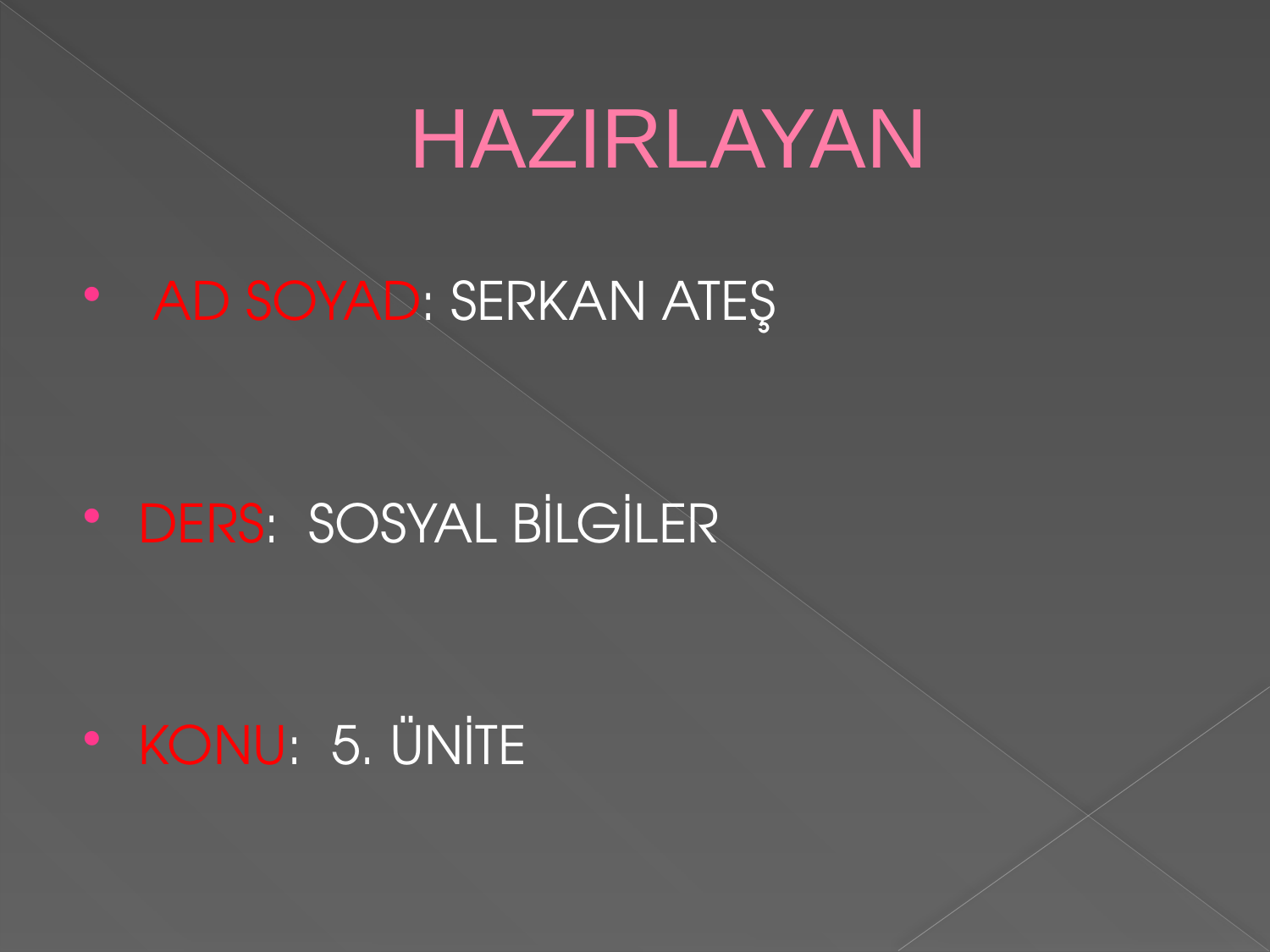

# HAZIRLAYAN
 AD SOYAD: SERKAN ATEŞ

DERS:  SOSYAL BİLGİLER

KONU:  5. ÜNİTE